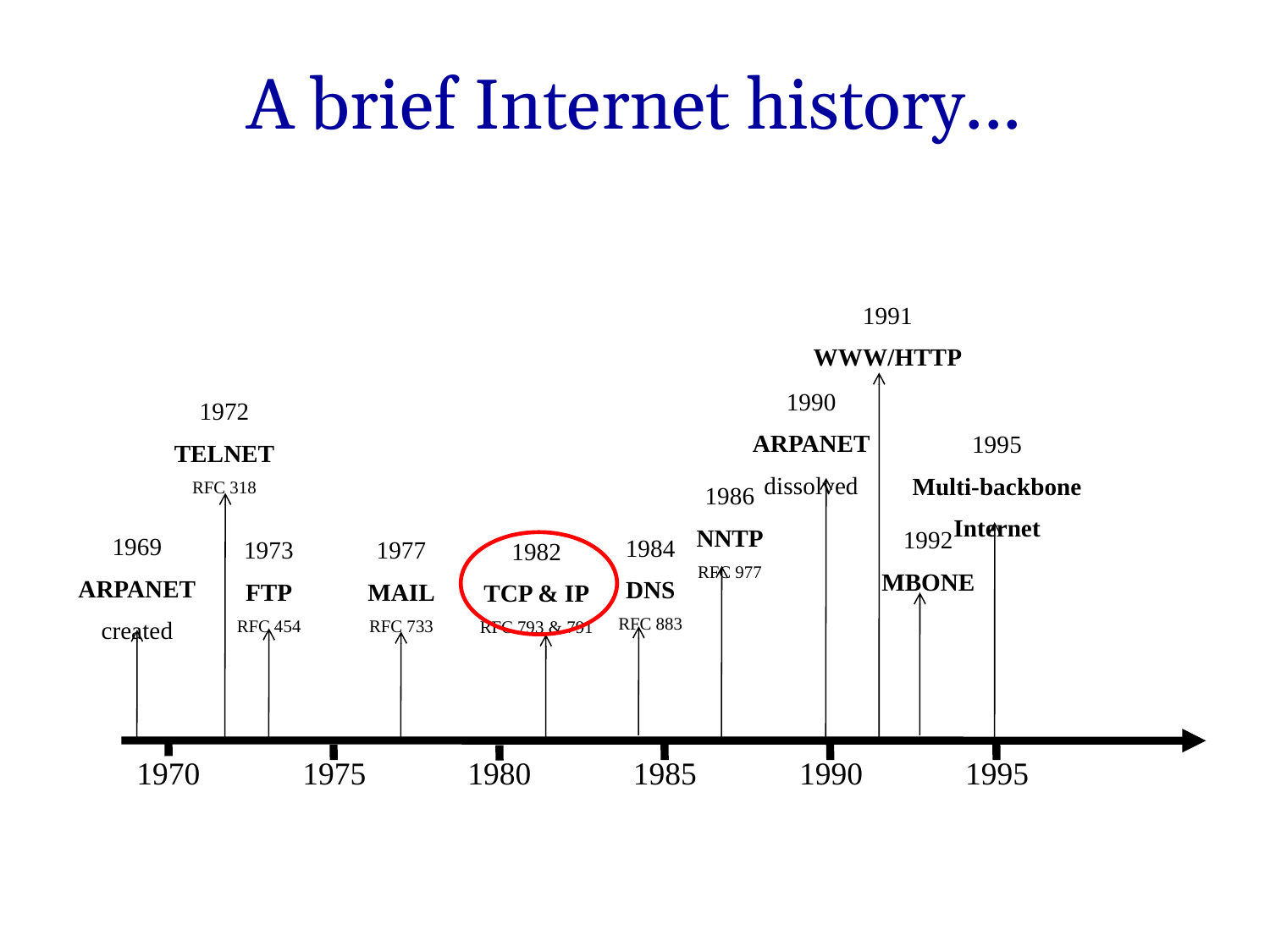

# A brief Internet history...
1991
WWW/HTTP

1990
ARPANET
dissolved
1972
TELNET
RFC 318
1995
Multi-backbone
Internet
1986
NNTP
RFC 977

1992
MBONE

1969
ARPANET
created
1984
DNS
RFC 883
1973
FTP
RFC 454
1977
MAIL
RFC 733
1982
TCP & IP
RFC 793 & 791

1970
1980
1985
1990
1995
1975